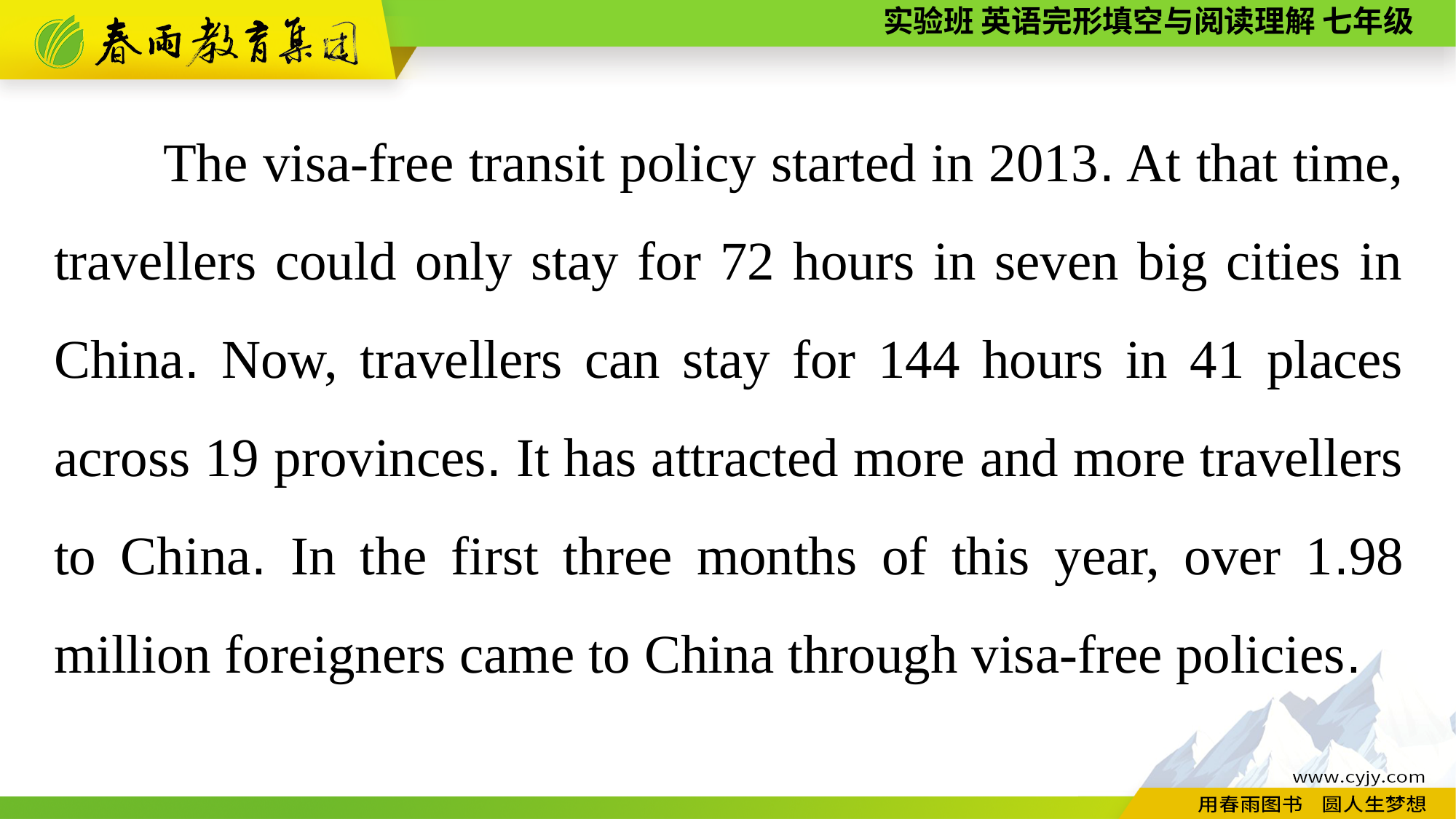

The visa-free transit policy started in 2013. At that time, travellers could only stay for 72 hours in seven big cities in China. Now, travellers can stay for 144 hours in 41 places across 19 provinces. It has attracted more and more travellers to China. In the first three months of this year, over 1.98 million foreigners came to China through visa-free policies.